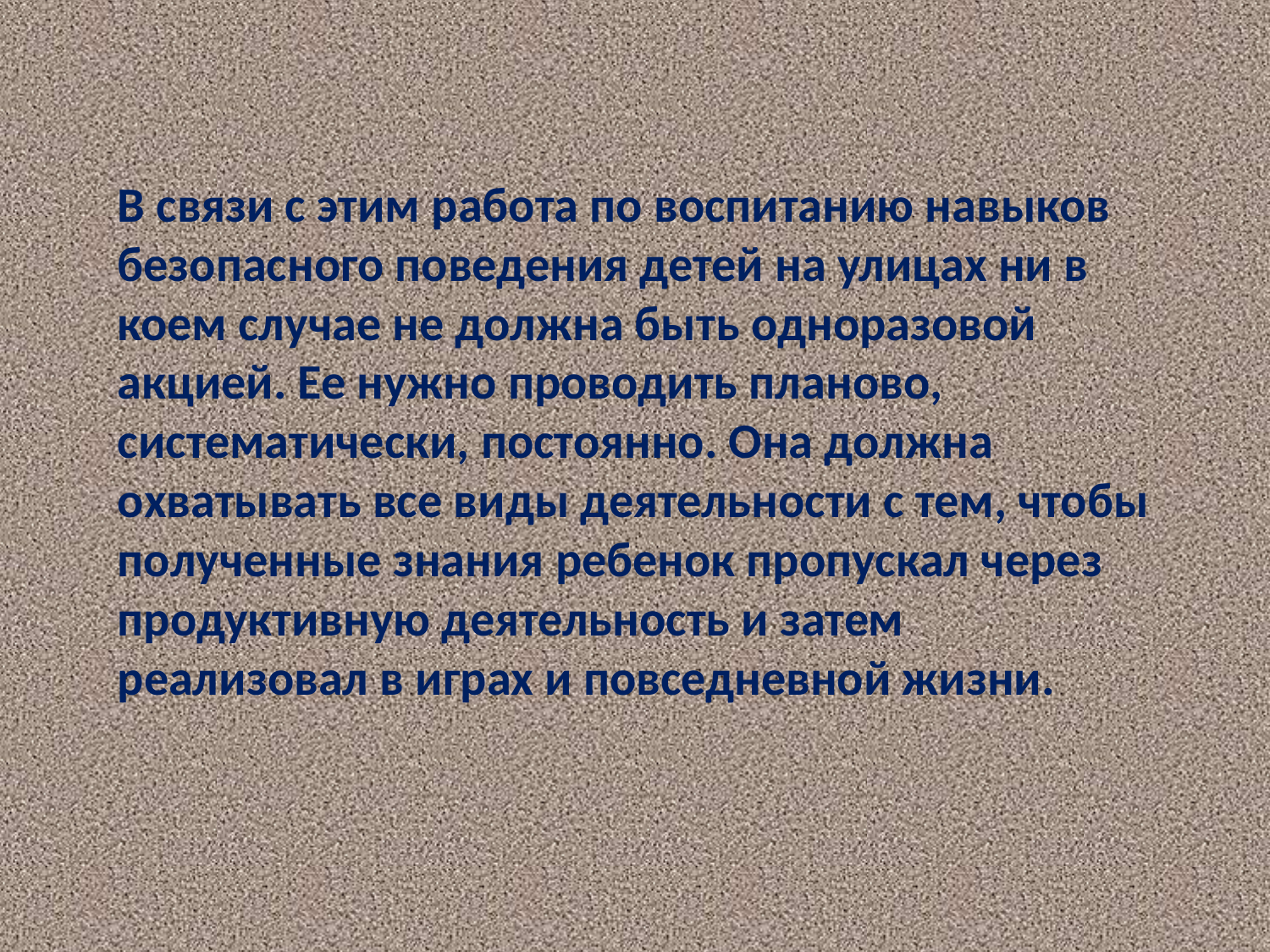

В связи с этим работа по воспитанию навыков безопасного поведения детей на улицах ни в коем случае не должна быть одноразовой акцией. Ее нужно проводить планово, систематически, постоянно. Она должна охватывать все виды деятельности с тем, чтобы полученные знания ребенок пропускал через продуктивную деятельность и затем реализовал в играх и повседневной жизни.